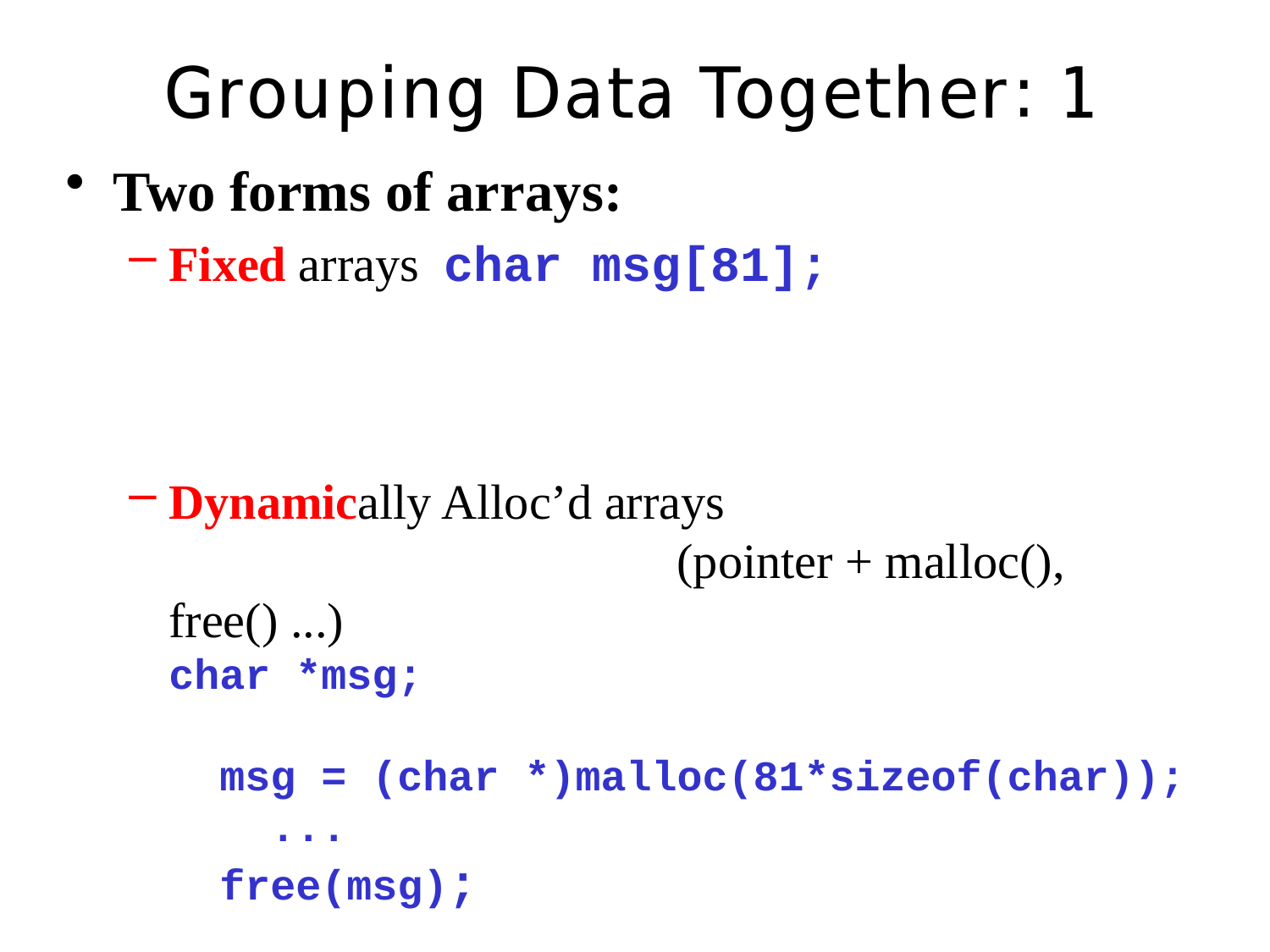

# Grouping Data Together: 1
Two forms of arrays:
Fixed arrays  char msg[81];

Dynamically Alloc’d arrays
				(pointer + malloc(), free() ...)
char *msg;
  msg = (char *)malloc(81*sizeof(char));
    ...
  free(msg);